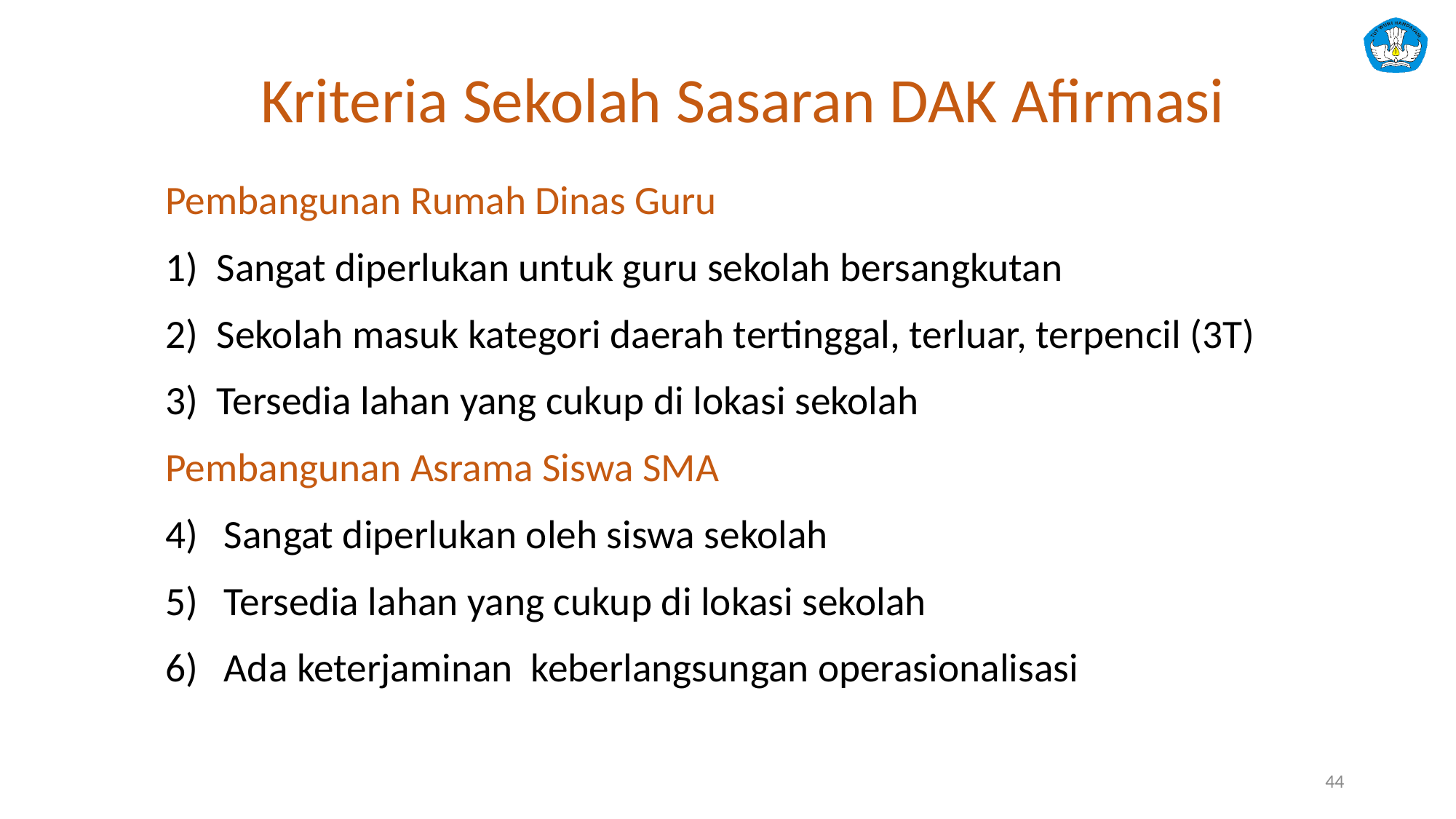

# Kriteria Sekolah Sasaran DAK Afirmasi
Pembangunan Rumah Dinas Guru
Sangat diperlukan untuk guru sekolah bersangkutan
Sekolah masuk kategori daerah tertinggal, terluar, terpencil (3T)
Tersedia lahan yang cukup di lokasi sekolah
Pembangunan Asrama Siswa SMA
Sangat diperlukan oleh siswa sekolah
Tersedia lahan yang cukup di lokasi sekolah
Ada keterjaminan  keberlangsungan operasionalisasi

44